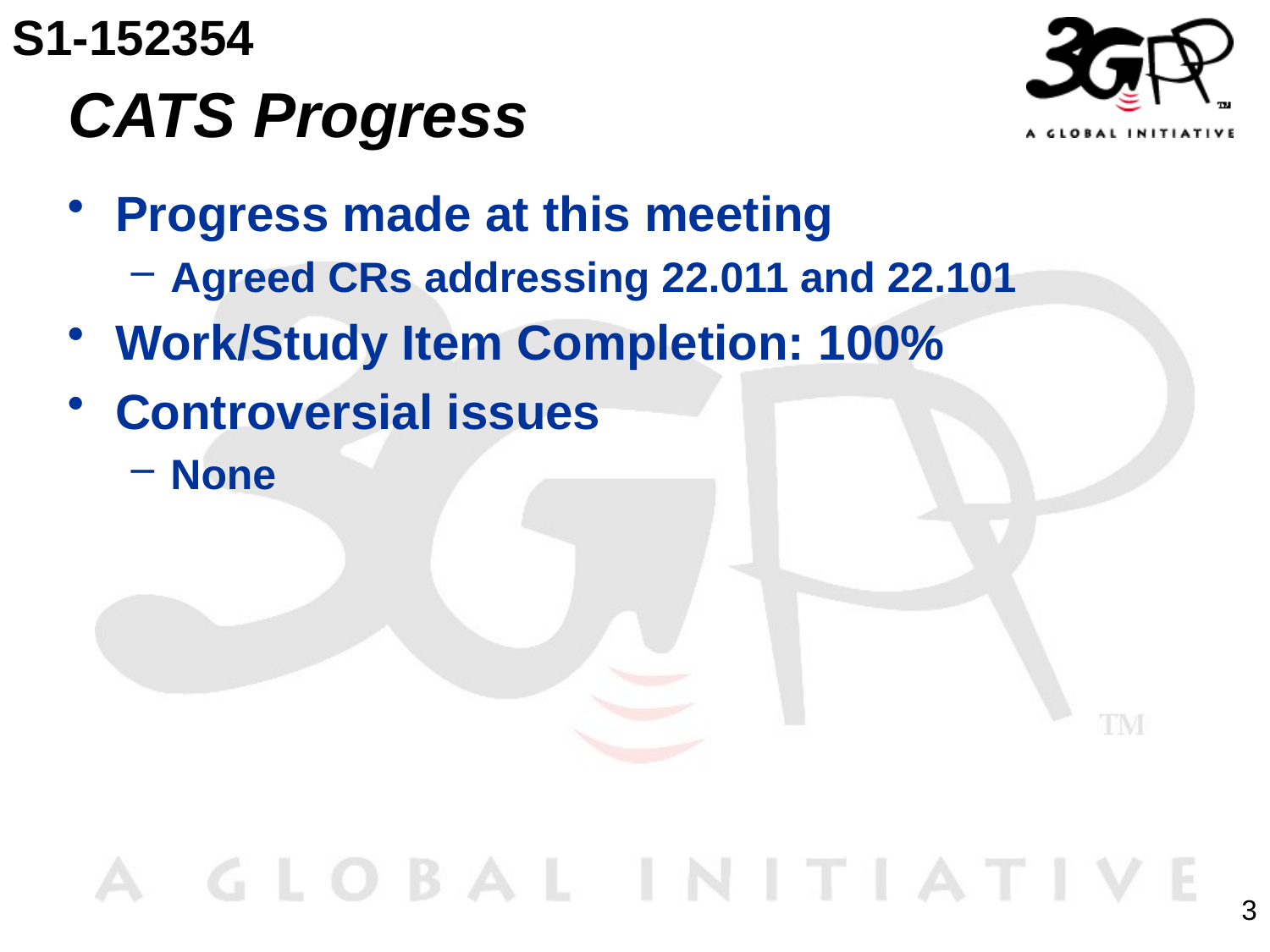

S1-152354
# CATS Progress
Progress made at this meeting
Agreed CRs addressing 22.011 and 22.101
Work/Study Item Completion: 100%
Controversial issues
None
3